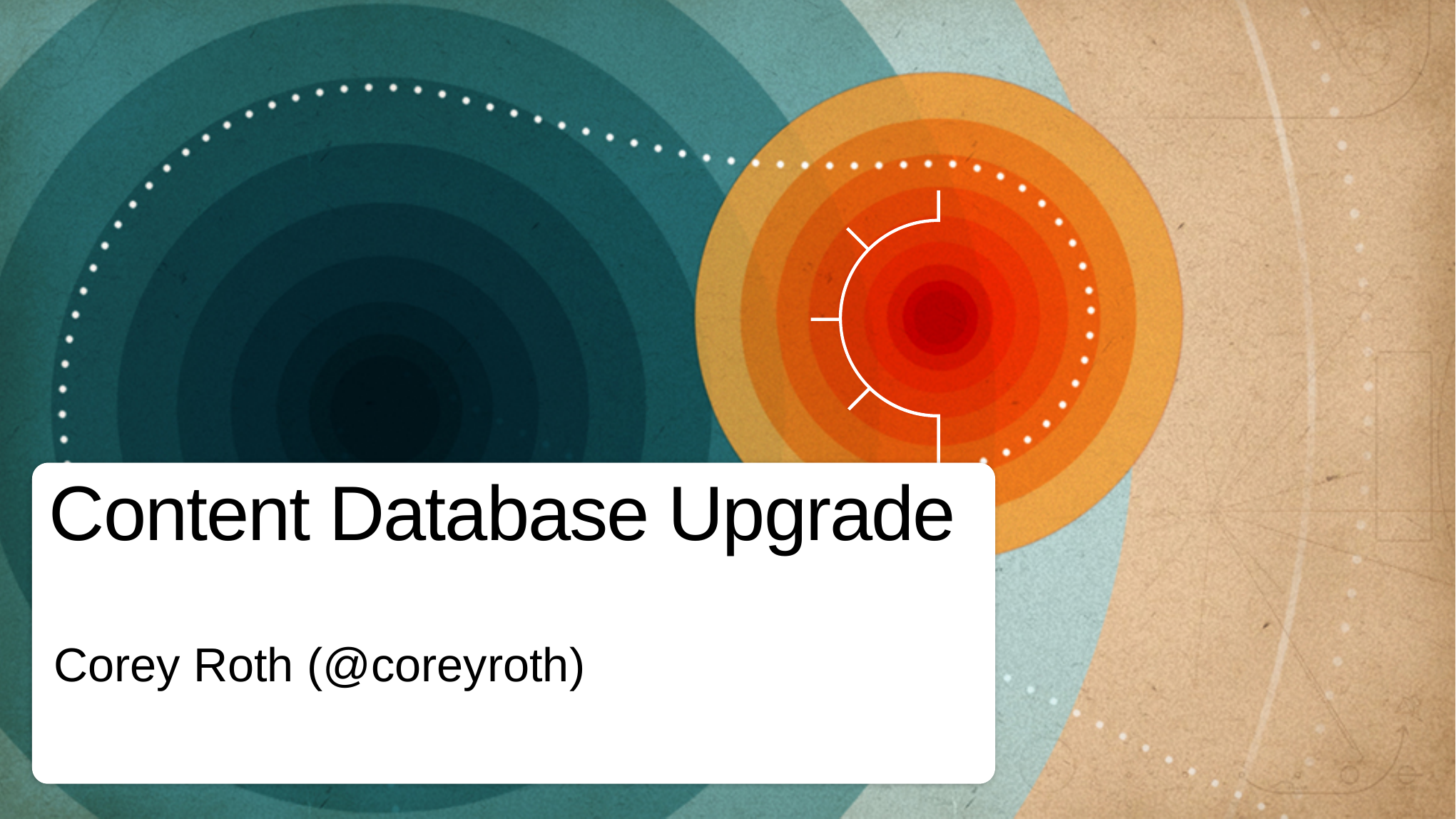

# Content Database Upgrade
Corey Roth (@coreyroth)